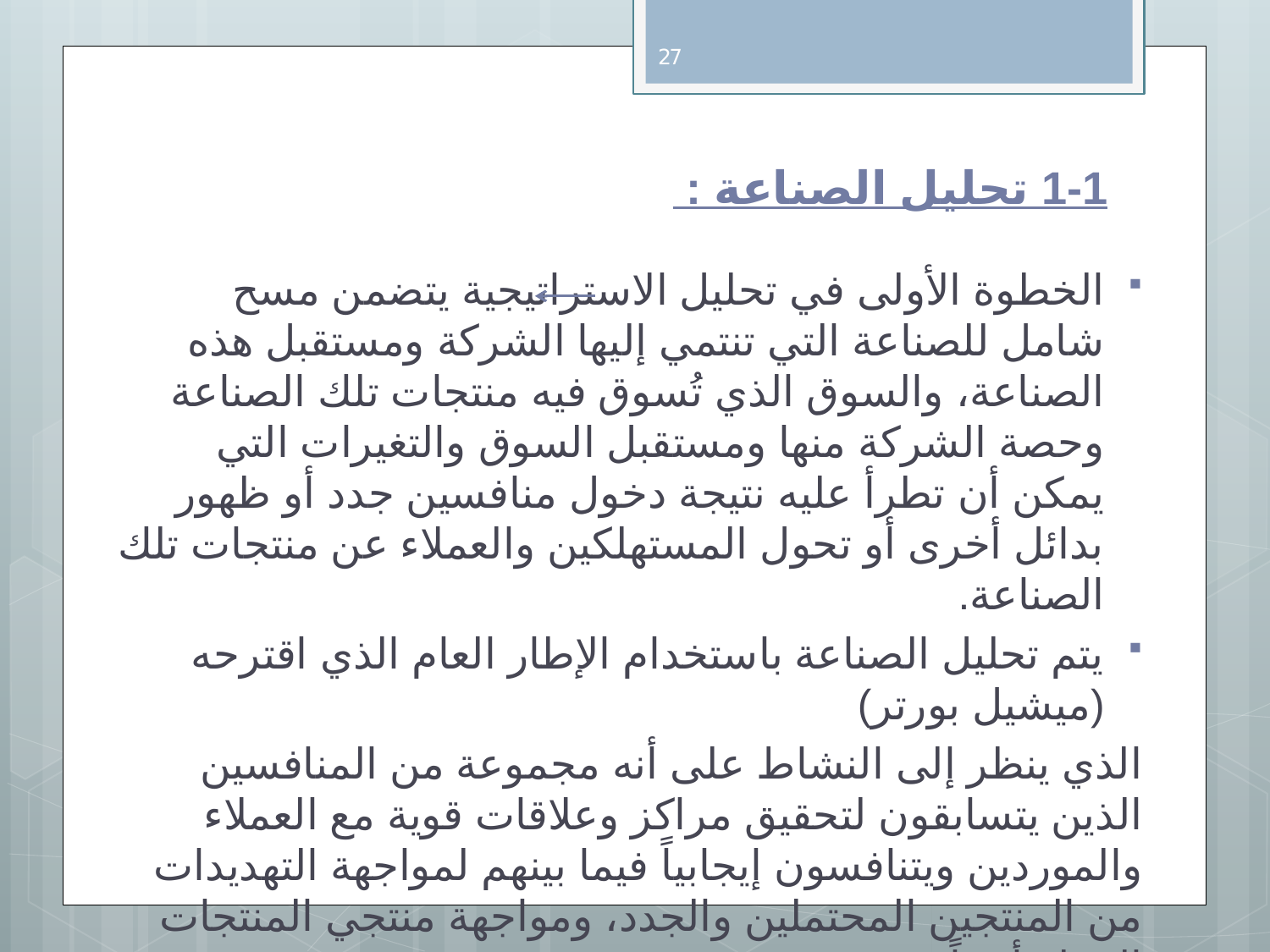

27
# 1-1 تحليل الصناعة :
الخطوة الأولى في تحليل الاستراتيجية 	يتضمن مسح شامل للصناعة التي تنتمي إليها الشركة ومستقبل هذه الصناعة، والسوق الذي تُسوق فيه منتجات تلك الصناعة وحصة الشركة منها ومستقبل السوق والتغيرات التي يمكن أن تطرأ عليه نتيجة دخول منافسين جدد أو ظهور بدائل أخرى أو تحول المستهلكين والعملاء عن منتجات تلك الصناعة.
يتم تحليل الصناعة باستخدام الإطار العام الذي اقترحه (ميشيل بورتر)
الذي ينظر إلى النشاط على أنه مجموعة من المنافسين الذين يتسابقون لتحقيق مراكز وعلاقات قوية مع العملاء والموردين ويتنافسون إيجابياً فيما بينهم لمواجهة التهديدات من المنتجين المحتملين والجدد، ومواجهة منتجي المنتجات البديلة أيضاً.